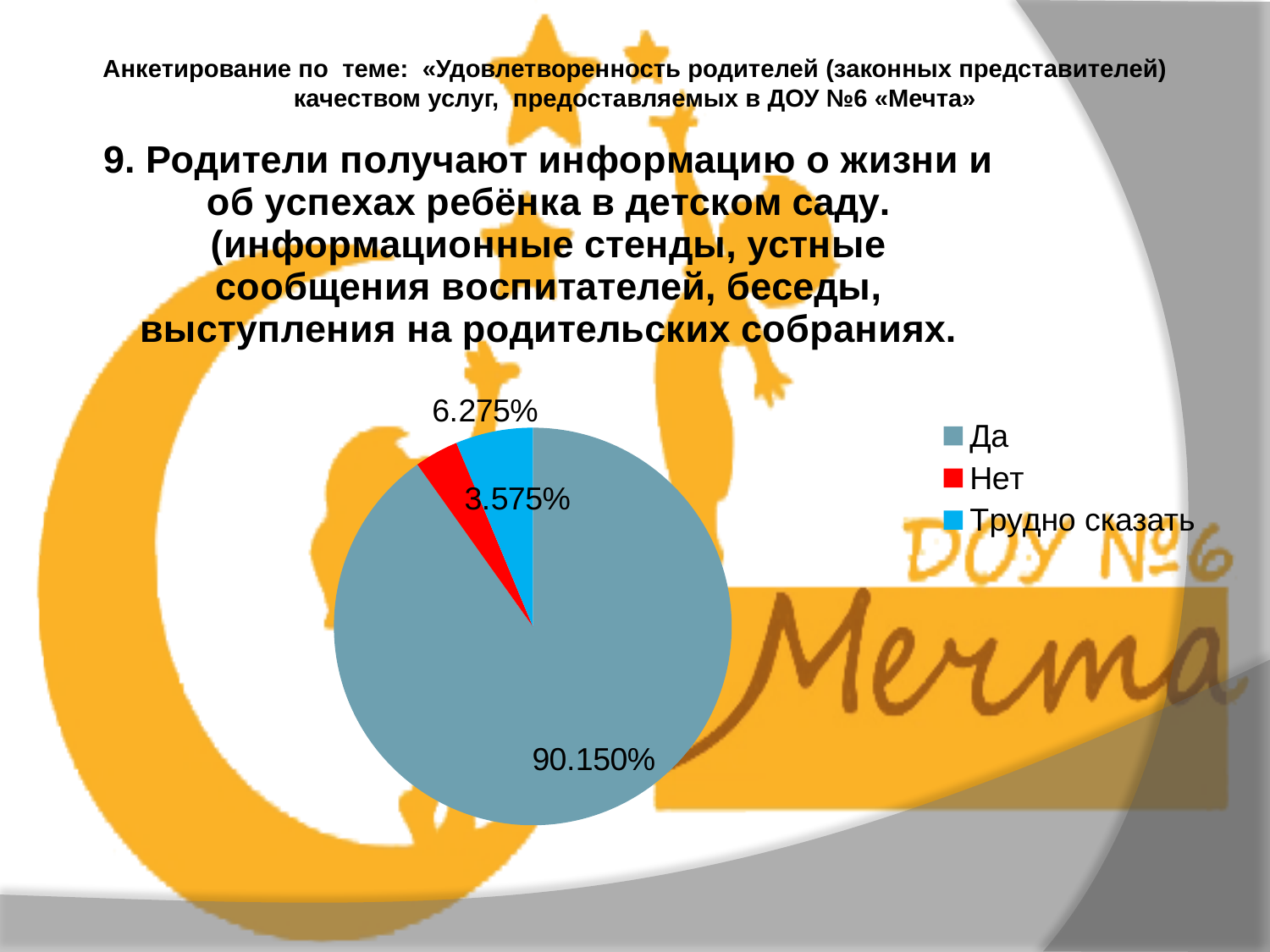

# Анкетирование по  теме:  «Удовлетворенность родителей (законных представителей) качеством услуг,  предоставляемых в ДОУ №6 «Мечта»

### Chart: 9. Родители получают информацию о жизни и об успехах ребёнка в детском саду. (информационные стенды, устные сообщения воспитателей, беседы, выступления на родительских собраниях.

| Category | С удовольствием ли Ваш ребенок посещает детский сад? |
|---|---|
| Да | 0.9015 |
| Нет | 0.035750000000000004 |
| Трудно сказать | 0.06275000000000001 |